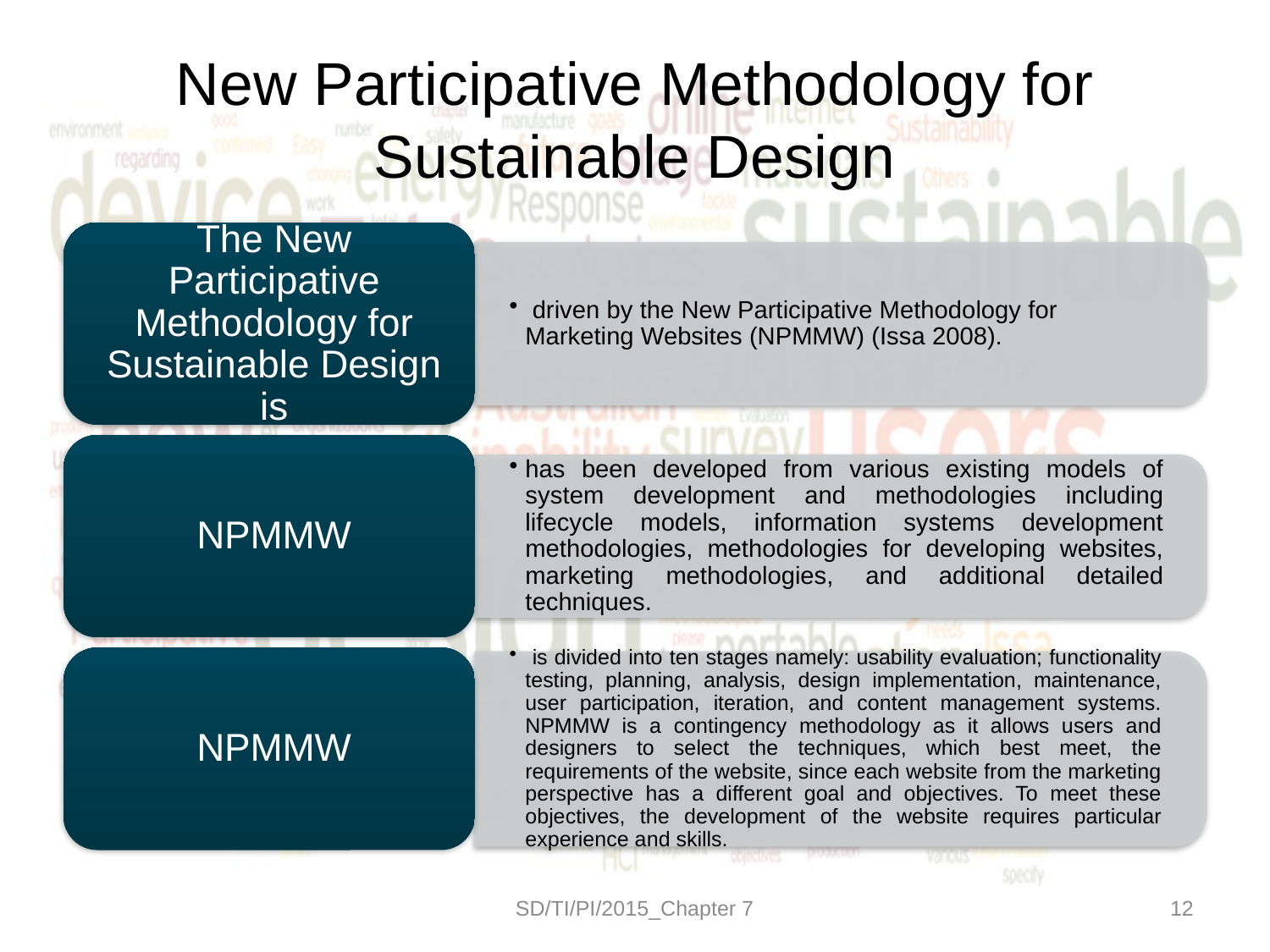

# New Participative Methodology for Sustainable Design
 driven by the New Participative Methodology for Marketing Websites (NPMMW) (Issa 2008).
The New Participative Methodology for Sustainable Design is
has been developed from various existing models of system development and methodologies including lifecycle models, information systems development methodologies, methodologies for developing websites, marketing methodologies, and additional detailed techniques.
NPMMW
 is divided into ten stages namely: usability evaluation; functionality testing, planning, analysis, design implementation, maintenance, user participation, iteration, and content management systems. NPMMW is a contingency methodology as it allows users and designers to select the techniques, which best meet, the requirements of the website, since each website from the marketing perspective has a different goal and objectives. To meet these objectives, the development of the website requires particular experience and skills.
NPMMW
SD/TI/PI/2015_Chapter 7
12